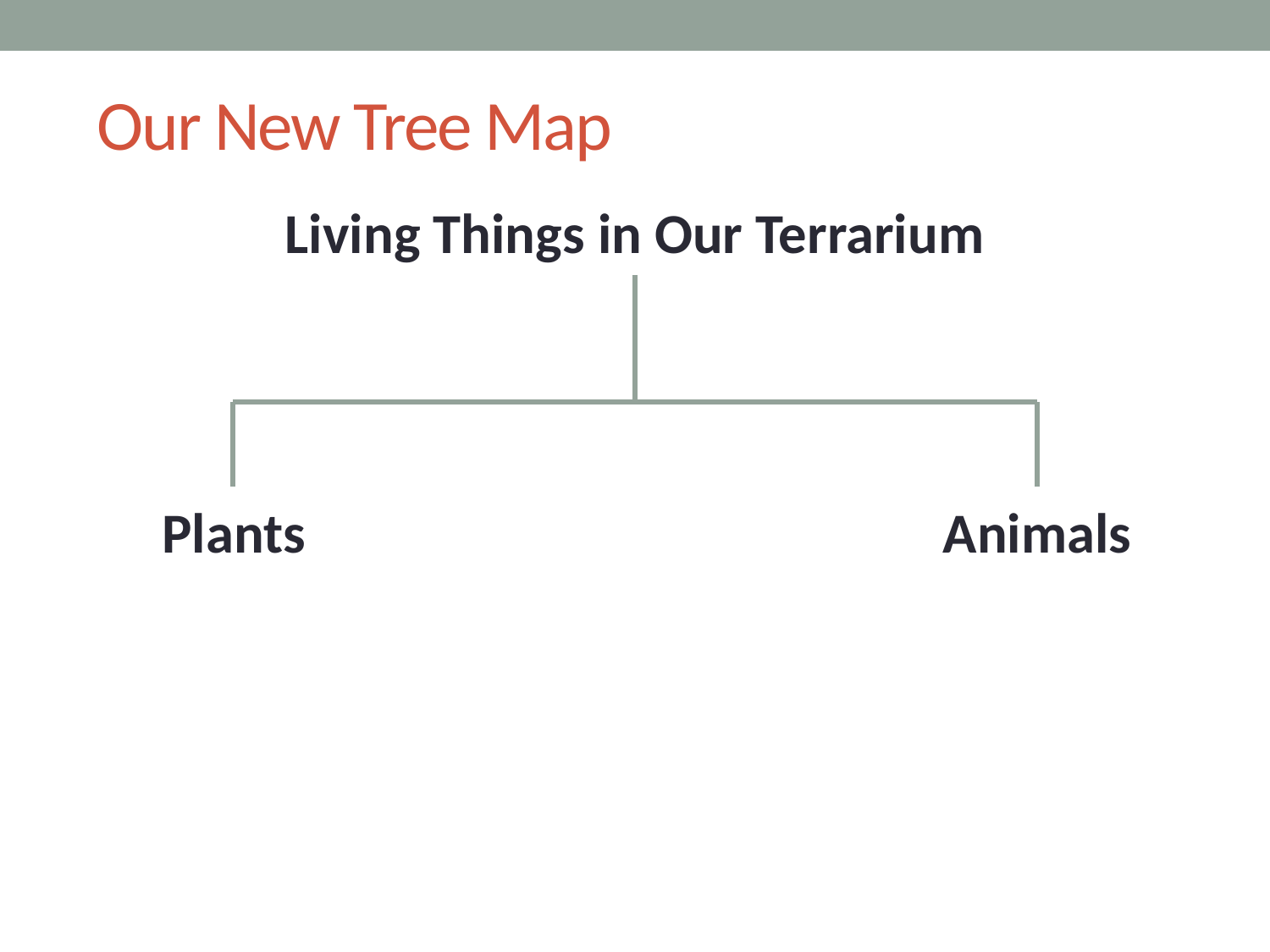

# Our New Tree Map
Living Things in Our Terrarium

         Plants				    	           Animals